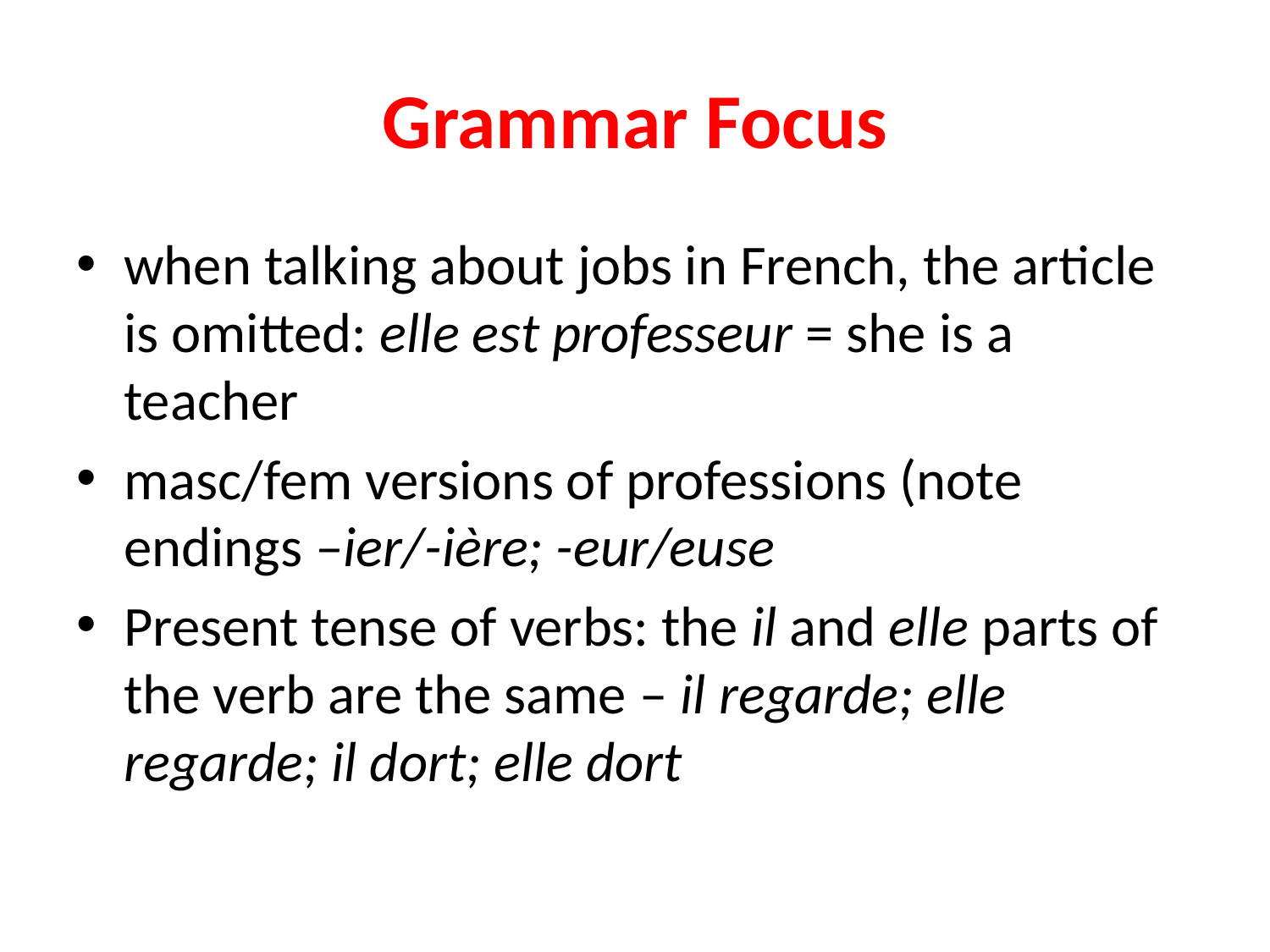

# Grammar Focus
when talking about jobs in French, the article is omitted: elle est professeur = she is a teacher
masc/fem versions of professions (note endings –ier/-ière; -eur/euse
Present tense of verbs: the il and elle parts of the verb are the same – il regarde; elle regarde; il dort; elle dort